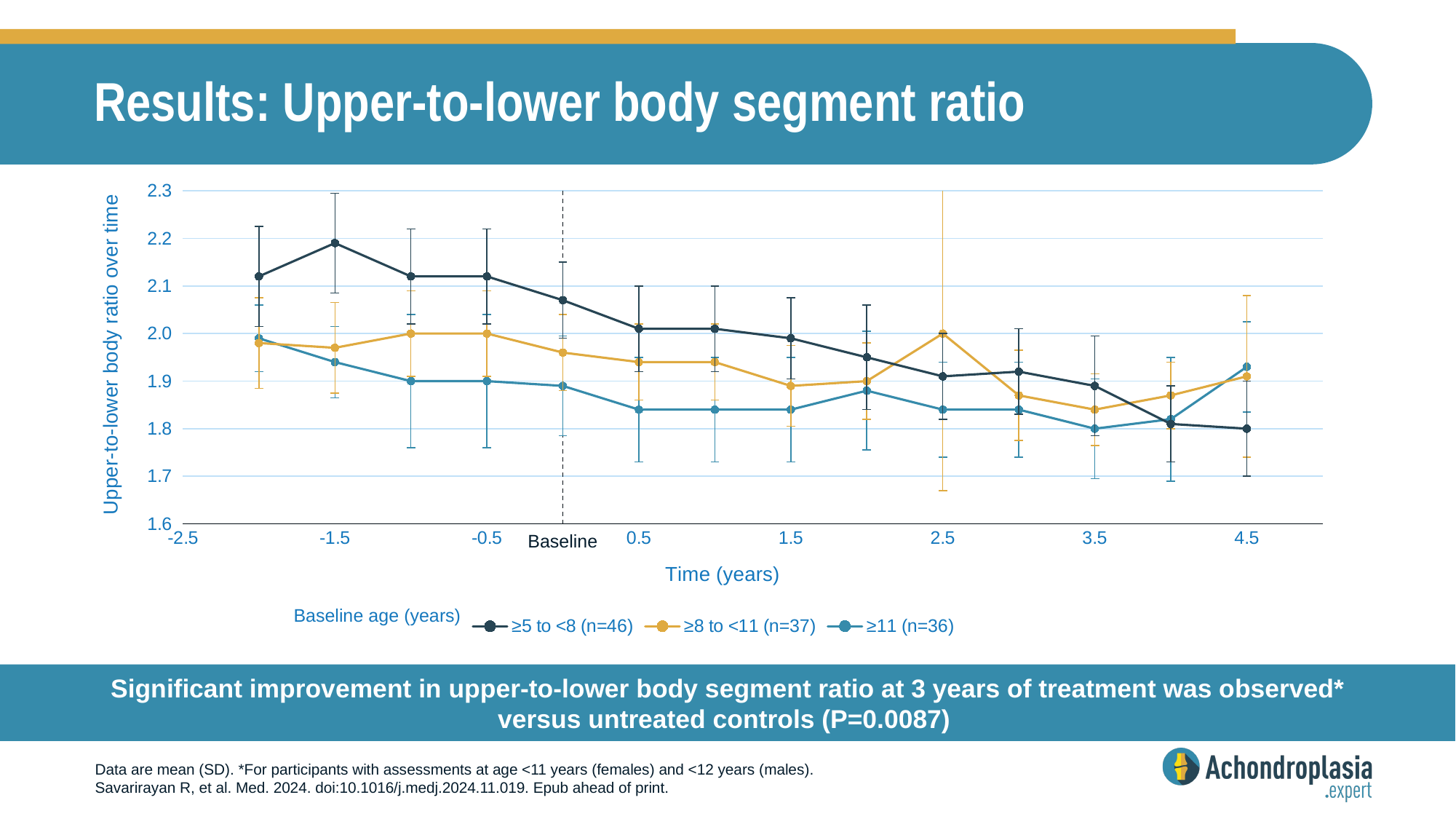

# Results: Upper-to-lower body segment ratio

### Chart

| Category | ≥5 to <8 (n=46) | ≥8 to <11 (n=37) | ≥11 (n=36) |
|---|---|---|---|
Baseline
Baseline age (years)
Significant improvement in upper-to-lower body segment ratio at 3 years of treatment was observed* versus untreated controls (P=0.0087)
Data are mean (SD). *For participants with assessments at age <11 years (females) and <12 years (males).
Savarirayan R, et al. Med. 2024. doi:10.1016/j.medj.2024.11.019. Epub ahead of print.